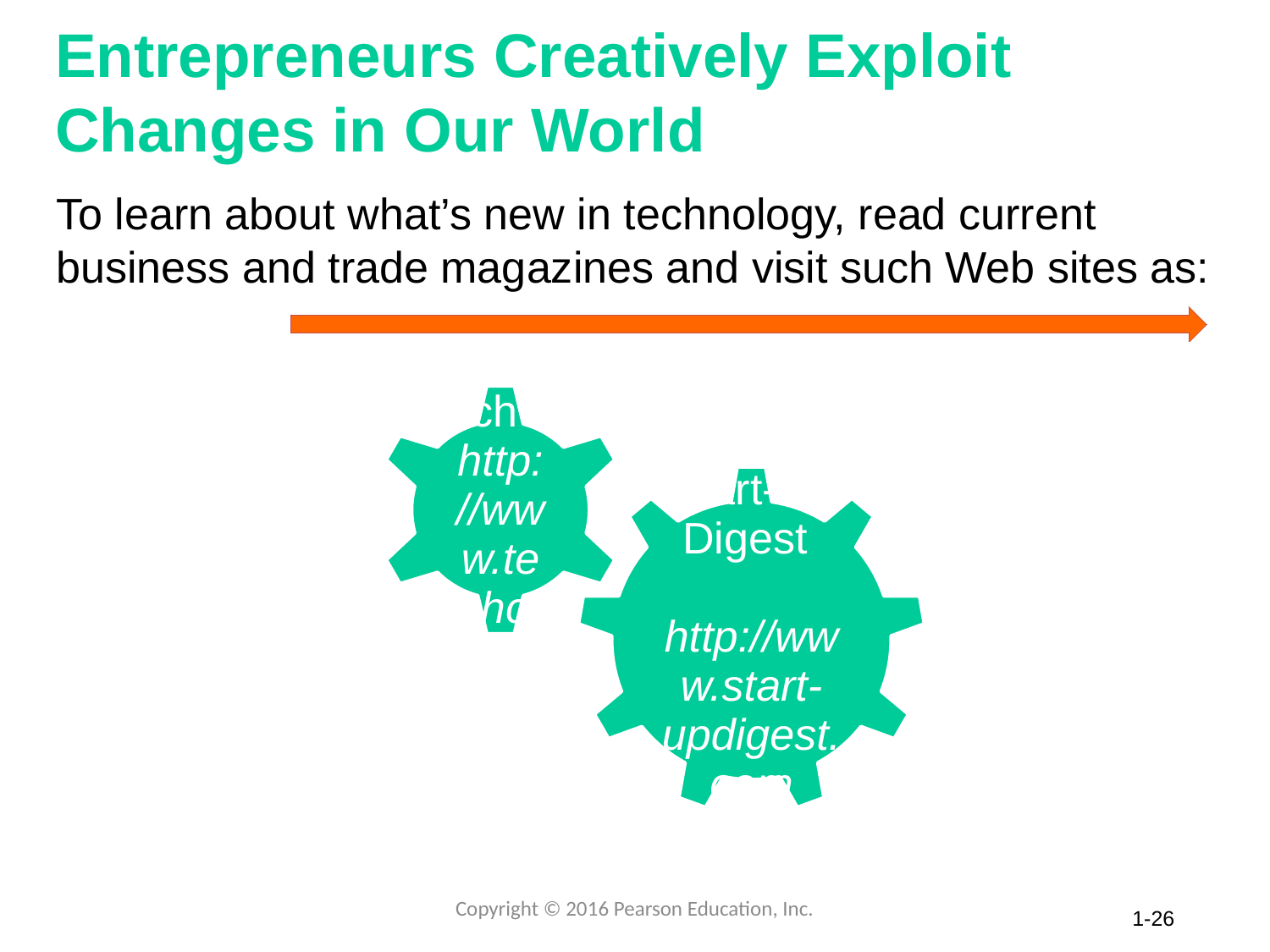

# Entrepreneurs Creatively Exploit Changes in Our World
To learn about what’s new in technology, read current business and trade magazines and visit such Web sites as:

Copyright © 2016 Pearson Education, Inc.